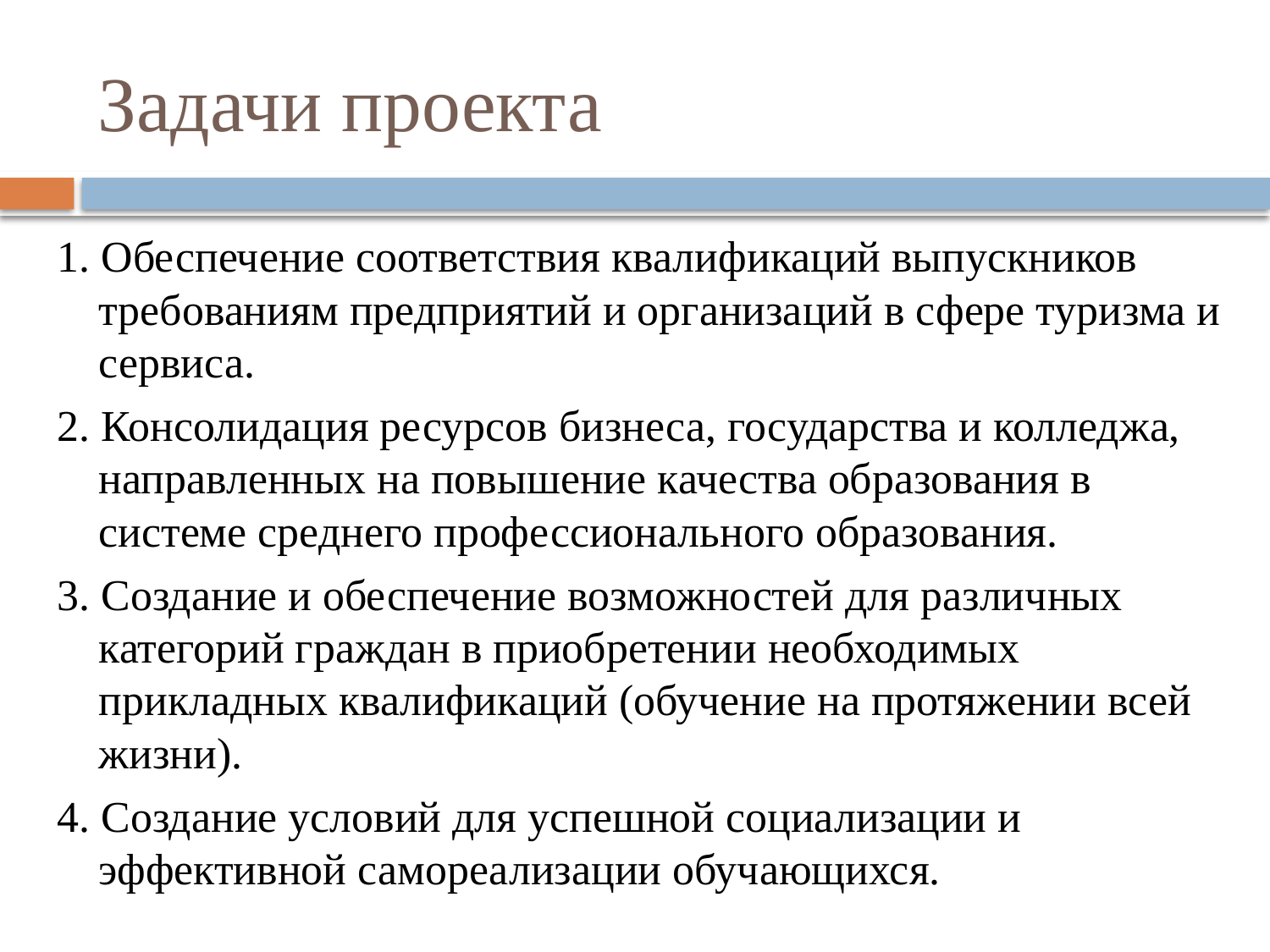

# Задачи проекта
1. Обеспечение соответствия квалификаций выпускников требованиям предприятий и организаций в сфере туризма и сервиса.
2. Консолидация ресурсов бизнеса, государства и колледжа, направленных на повышение качества образования в системе среднего профессионального образования.
3. Создание и обеспечение возможностей для различных категорий граждан в приобретении необходимых прикладных квалификаций (обучение на протяжении всей жизни).
4. Создание условий для успешной социализации и эффективной самореализации обучающихся.